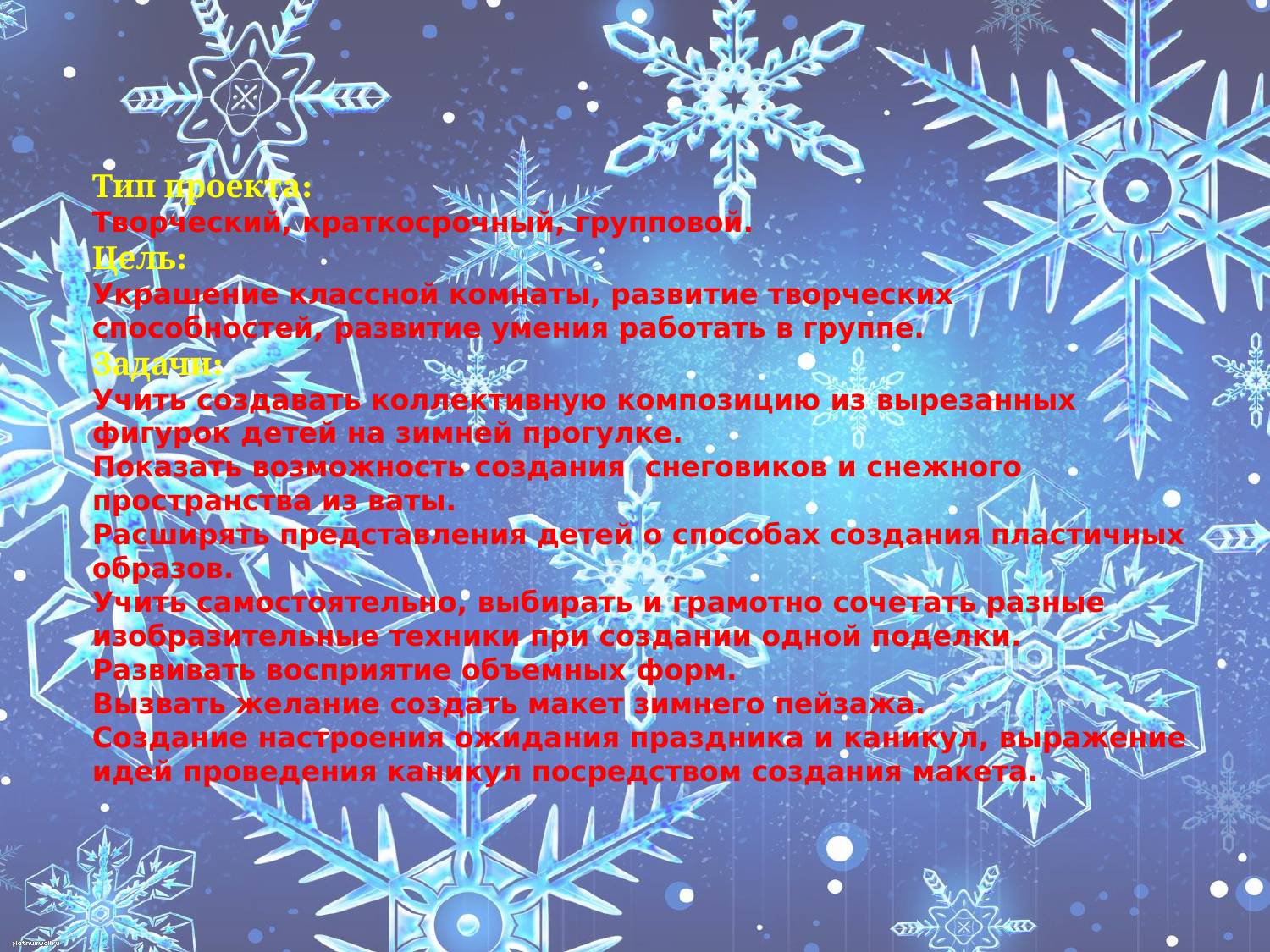

Тип проекта:
Творческий, краткосрочный, групповой.
Цель:
Украшение классной комнаты, развитие творческих способностей, развитие умения работать в группе.
Задачи:
Учить создавать коллективную композицию из вырезанных фигурок детей на зимней прогулке.
Показать возможность создания  снеговиков и снежного пространства из ваты.
Расширять представления детей о способах создания пластичных образов.
Учить самостоятельно, выбирать и грамотно сочетать разные изобразительные техники при создании одной поделки.
Развивать восприятие объемных форм.
Вызвать желание создать макет зимнего пейзажа.
Создание настроения ожидания праздника и каникул, выражение идей проведения каникул посредством создания макета.